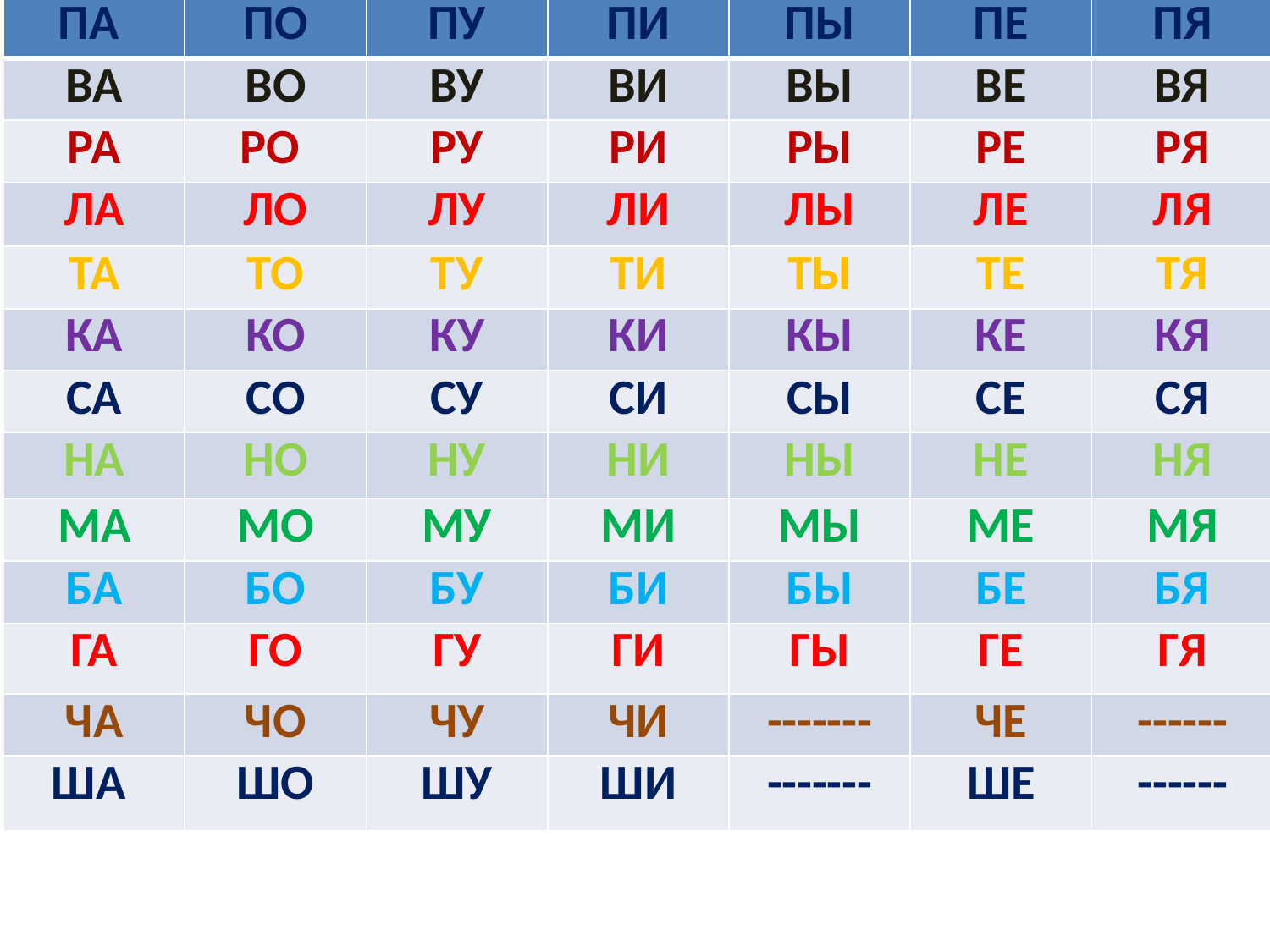

| ПА | ПО | ПУ | ПИ | ПЫ | ПЕ | ПЯ |
| --- | --- | --- | --- | --- | --- | --- |
| ВА | ВО | ВУ | ВИ | ВЫ | ВЕ | ВЯ |
| РА | РО | РУ | РИ | РЫ | РЕ | РЯ |
| ЛА | ЛО | ЛУ | ЛИ | ЛЫ | ЛЕ | ЛЯ |
| ТА | ТО | ТУ | ТИ | ТЫ | ТЕ | ТЯ |
| КА | КО | КУ | КИ | КЫ | КЕ | КЯ |
| СА | СО | СУ | СИ | СЫ | СЕ | СЯ |
| НА | НО | НУ | НИ | НЫ | НЕ | НЯ |
| МА | МО | МУ | МИ | МЫ | МЕ | МЯ |
| БА | БО | БУ | БИ | БЫ | БЕ | БЯ |
| ГА | ГО | ГУ | ГИ | ГЫ | ГЕ | ГЯ |
| ЧА | ЧО | ЧУ | ЧИ | ------- | ЧЕ | ------ |
| ША | ШО | ШУ | ШИ | ------- | ШЕ | ------ |
#